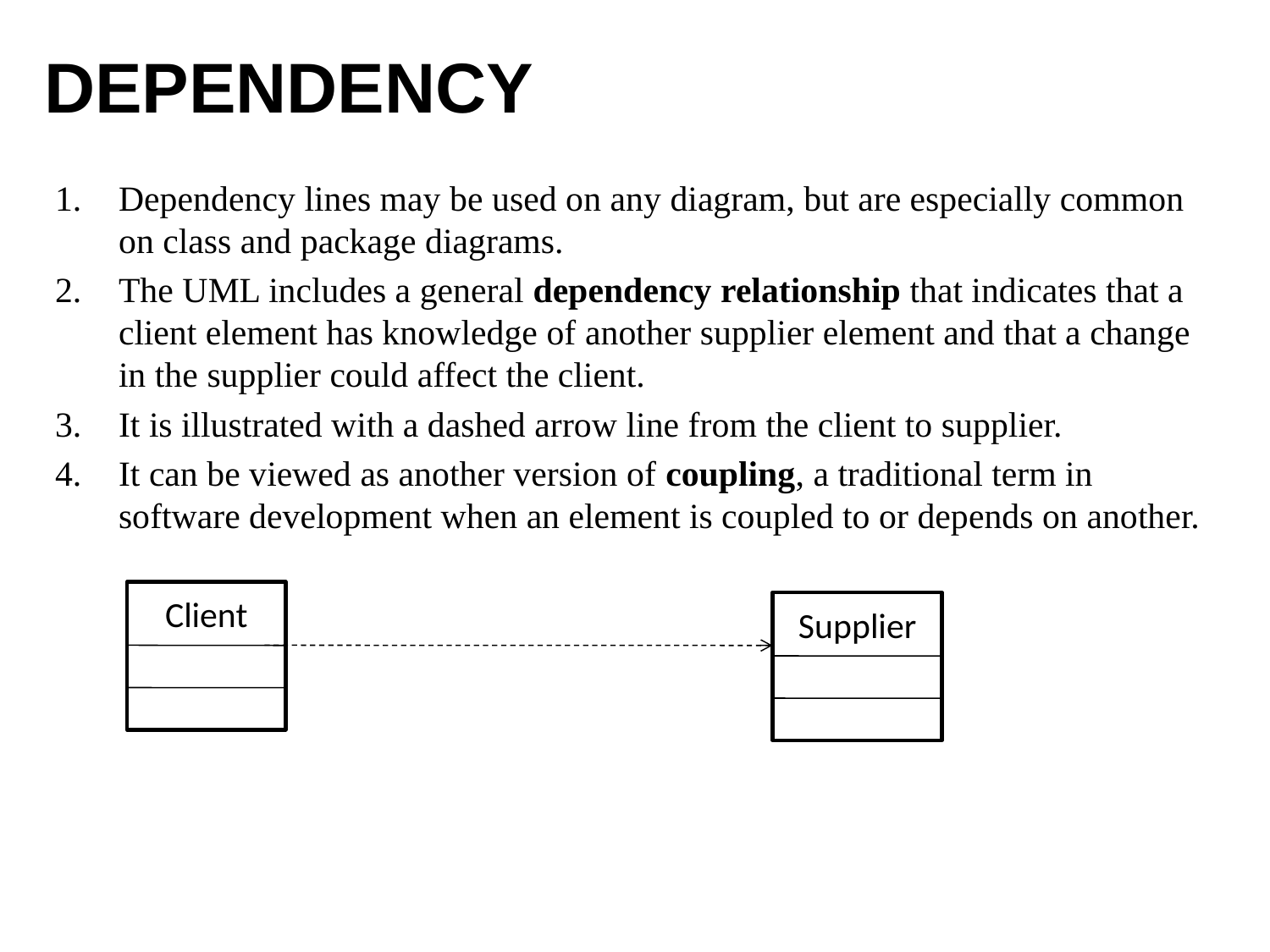

DEPENDENCY
Dependency lines may be used on any diagram, but are especially common on class and package diagrams.
The UML includes a general dependency relationship that indicates that a client element has knowledge of another supplier element and that a change in the supplier could affect the client.
It is illustrated with a dashed arrow line from the client to supplier.
It can be viewed as another version of coupling, a traditional term in software development when an element is coupled to or depends on another.

Client

Supplier